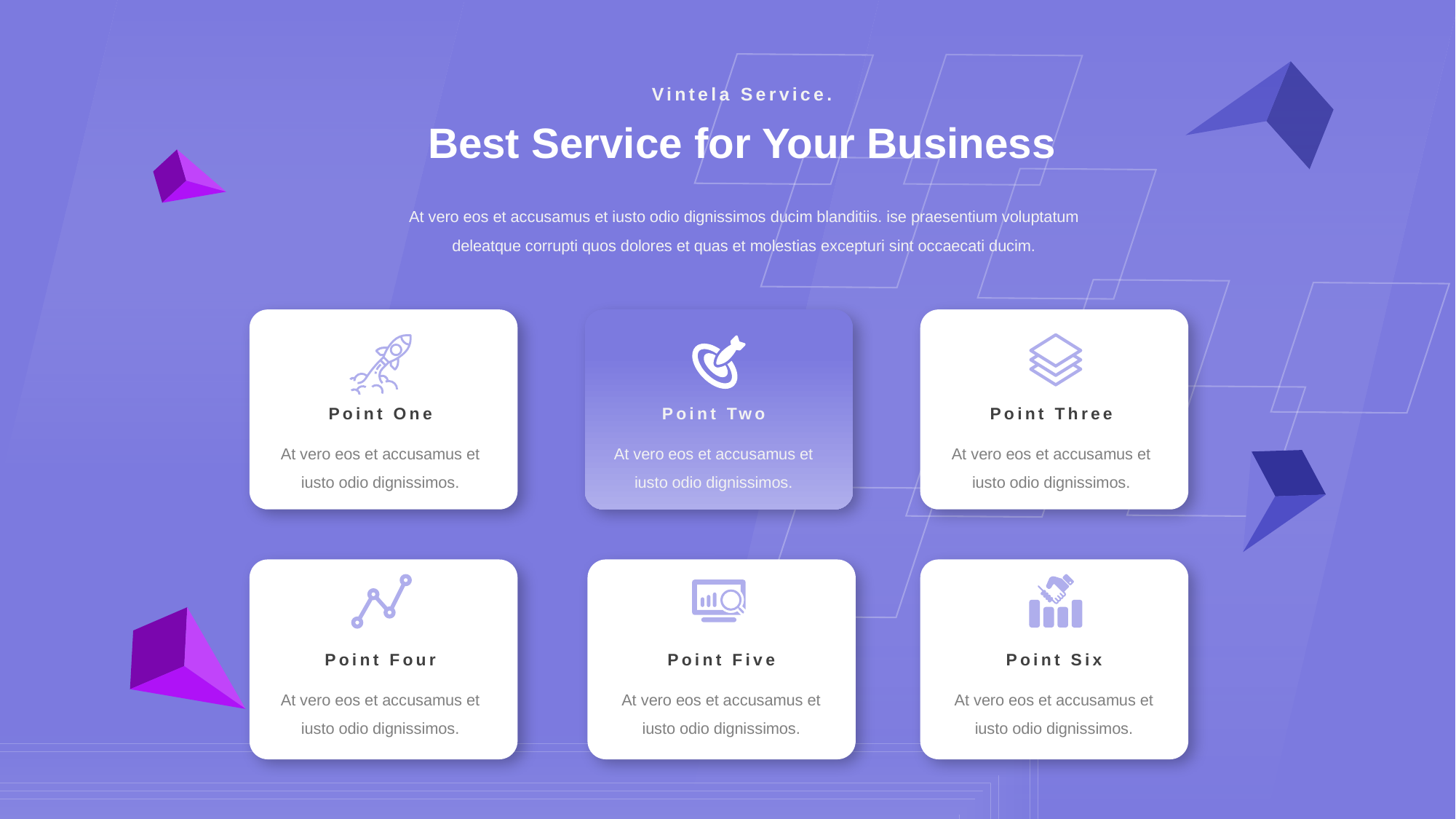

Vintela Service.
Best Service for Your Business
At vero eos et accusamus et iusto odio dignissimos ducim blanditiis. ise praesentium voluptatum deleatque corrupti quos dolores et quas et molestias excepturi sint occaecati ducim.

Point One
Point Two
Point Three
At vero eos et accusamus et iusto odio dignissimos.
At vero eos et accusamus et iusto odio dignissimos.
At vero eos et accusamus et iusto odio dignissimos.

Point Four
Point Five
Point Six
At vero eos et accusamus et iusto odio dignissimos.
At vero eos et accusamus et iusto odio dignissimos.
At vero eos et accusamus et iusto odio dignissimos.